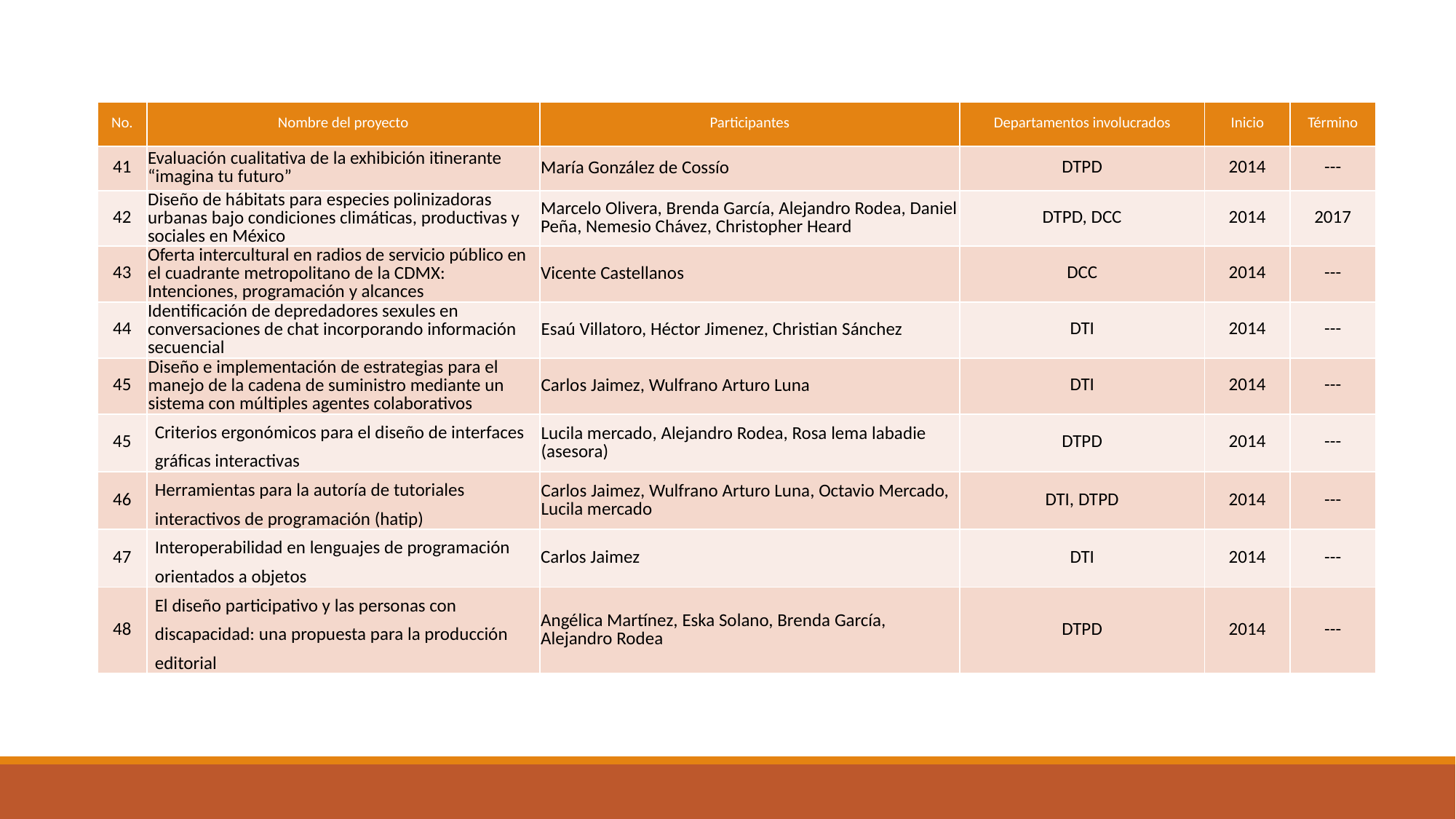

| No. | Nombre del proyecto | Participantes | Departamentos involucrados | Inicio | Término |
| --- | --- | --- | --- | --- | --- |
| 41 | Evaluación cualitativa de la exhibición itinerante “imagina tu futuro” | María González de Cossío | DTPD | 2014 | --- |
| 42 | Diseño de hábitats para especies polinizadoras urbanas bajo condiciones climáticas, productivas y sociales en México | Marcelo Olivera, Brenda García, Alejandro Rodea, Daniel Peña, Nemesio Chávez, Christopher Heard | DTPD, DCC | 2014 | 2017 |
| 43 | Oferta intercultural en radios de servicio público en el cuadrante metropolitano de la CDMX: Intenciones, programación y alcances | Vicente Castellanos | DCC | 2014 | --- |
| 44 | Identificación de depredadores sexules en conversaciones de chat incorporando información secuencial | Esaú Villatoro, Héctor Jimenez, Christian Sánchez | DTI | 2014 | --- |
| 45 | Diseño e implementación de estrategias para el manejo de la cadena de suministro mediante un sistema con múltiples agentes colaborativos | Carlos Jaimez, Wulfrano Arturo Luna | DTI | 2014 | --- |
| 45 | Criterios ergonómicos para el diseño de interfaces gráficas interactivas | Lucila mercado, Alejandro Rodea, Rosa lema labadie (asesora) | DTPD | 2014 | --- |
| 46 | Herramientas para la autoría de tutoriales interactivos de programación (hatip) | Carlos Jaimez, Wulfrano Arturo Luna, Octavio Mercado, Lucila mercado | DTI, DTPD | 2014 | --- |
| 47 | Interoperabilidad en lenguajes de programación orientados a objetos | Carlos Jaimez | DTI | 2014 | --- |
| 48 | El diseño participativo y las personas con discapacidad: una propuesta para la producción editorial | Angélica Martínez, Eska Solano, Brenda García, Alejandro Rodea | DTPD | 2014 | --- |